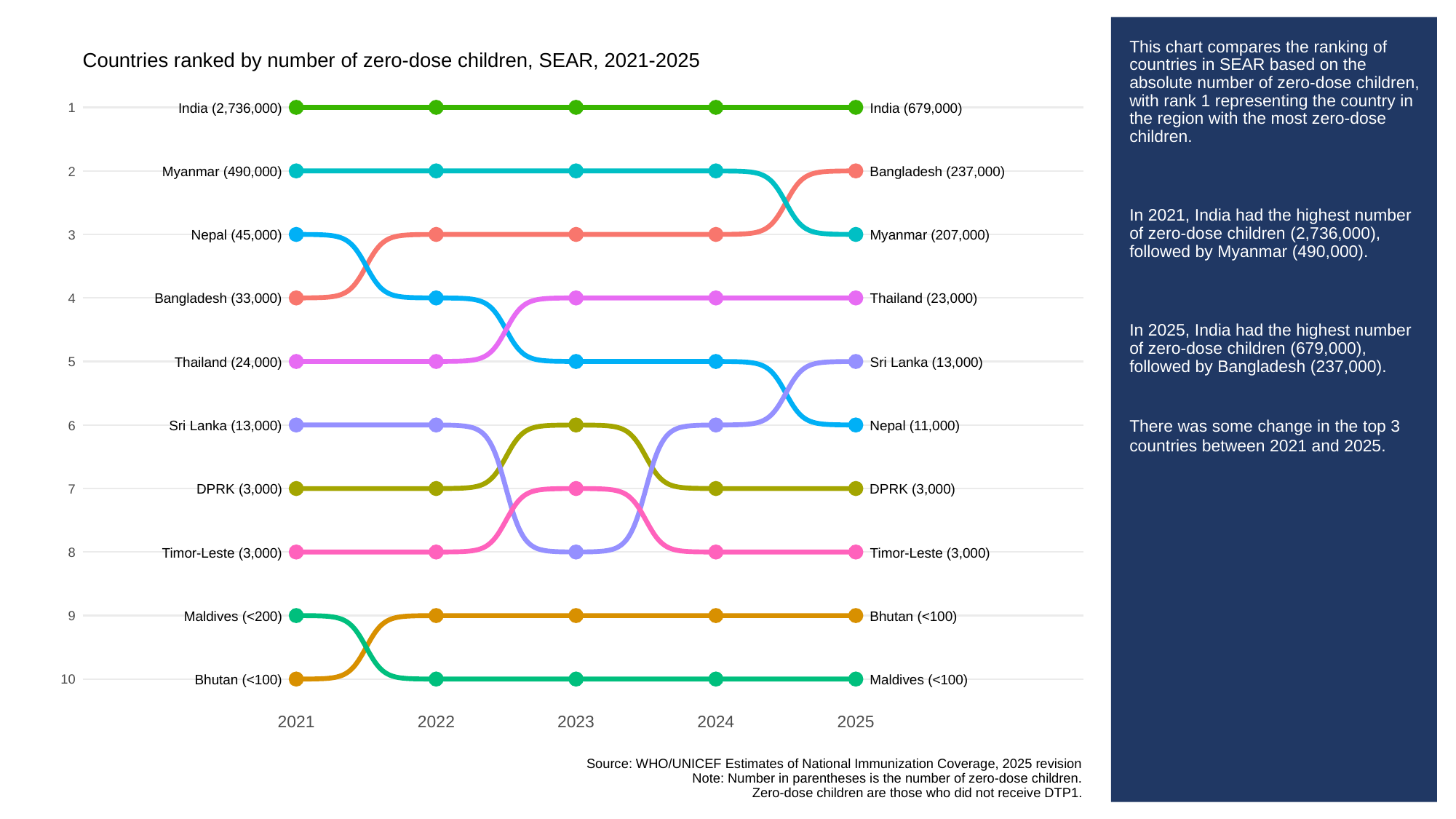

# This chart compares the ranking of countries in SEAR based on the absolute number of zero-dose children, with rank 1 representing the country in the region with the most zero-dose children.

In 2021, India had the highest number of zero-dose children (2,736,000), followed by Myanmar (490,000).

In 2025, India had the highest number of zero-dose children (679,000), followed by Bangladesh (237,000).

There was some change in the top 3 countries between 2021 and 2025.

Countries ranked by number of zero-dose children, SEAR, 2021-2025

India (2,736,000)
India (679,000)
1
1
1
1
1
1

Myanmar (490,000)
Bangladesh (237,000)
2
2
2
2
2
2

Nepal (45,000)
Myanmar (207,000)
3
3
3
3
3
3

Bangladesh (33,000)
Thailand (23,000)
4
4
4
4
4
4

Thailand (24,000)
Sri Lanka (13,000)
5
5
5
5
5
5

Sri Lanka (13,000)
Nepal (11,000)
6
6
6
6
6
6

DPRK (3,000)
DPRK (3,000)
7
7
7
7
7
7

Timor-Leste (3,000)
Timor-Leste (3,000)
8
8
8
8
8
8

Maldives (<200)
Bhutan (<100)
9
9
9
9
9
9

Bhutan (<100)
Maldives (<100)
10
10
10
10
10
10

2021
2022
2023
2024
2025
Source: WHO/UNICEF Estimates of National Immunization Coverage, 2025 revision
Note: Number in parentheses is the number of zero-dose children.
Zero-dose children are those who did not receive DTP1.